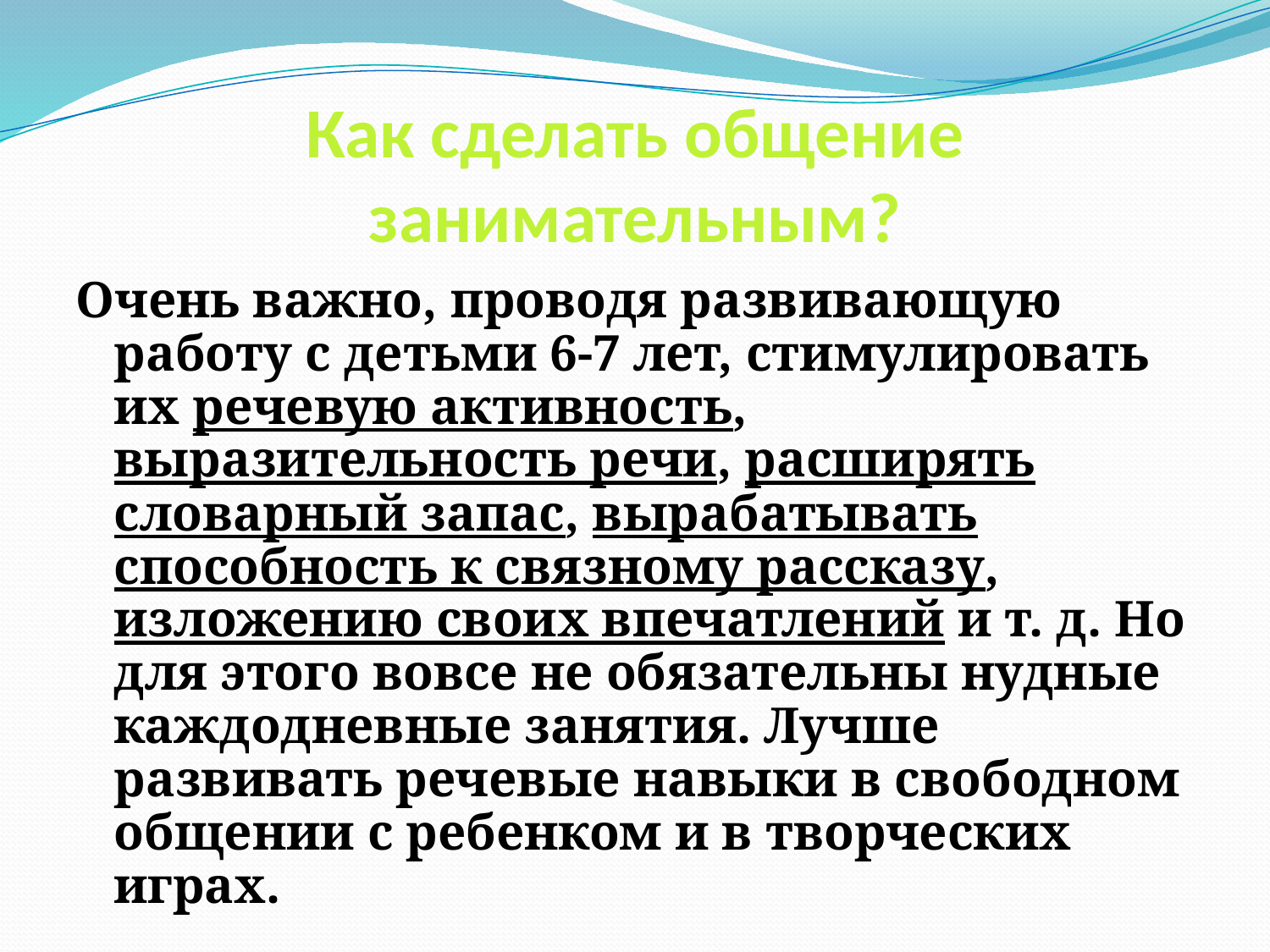

# Как сделать общение занимательным?
Очень важно, проводя развивающую работу с детьми 6-7 лет, стимулировать их речевую активность, выразительность речи, расширять словарный запас, вырабатывать способность к связному рассказу, изложению своих впечатлений и т. д. Но для этого вовсе не обязательны нудные каждодневные занятия. Лучше развивать речевые навыки в свободном общении с ребенком и в творческих играх.